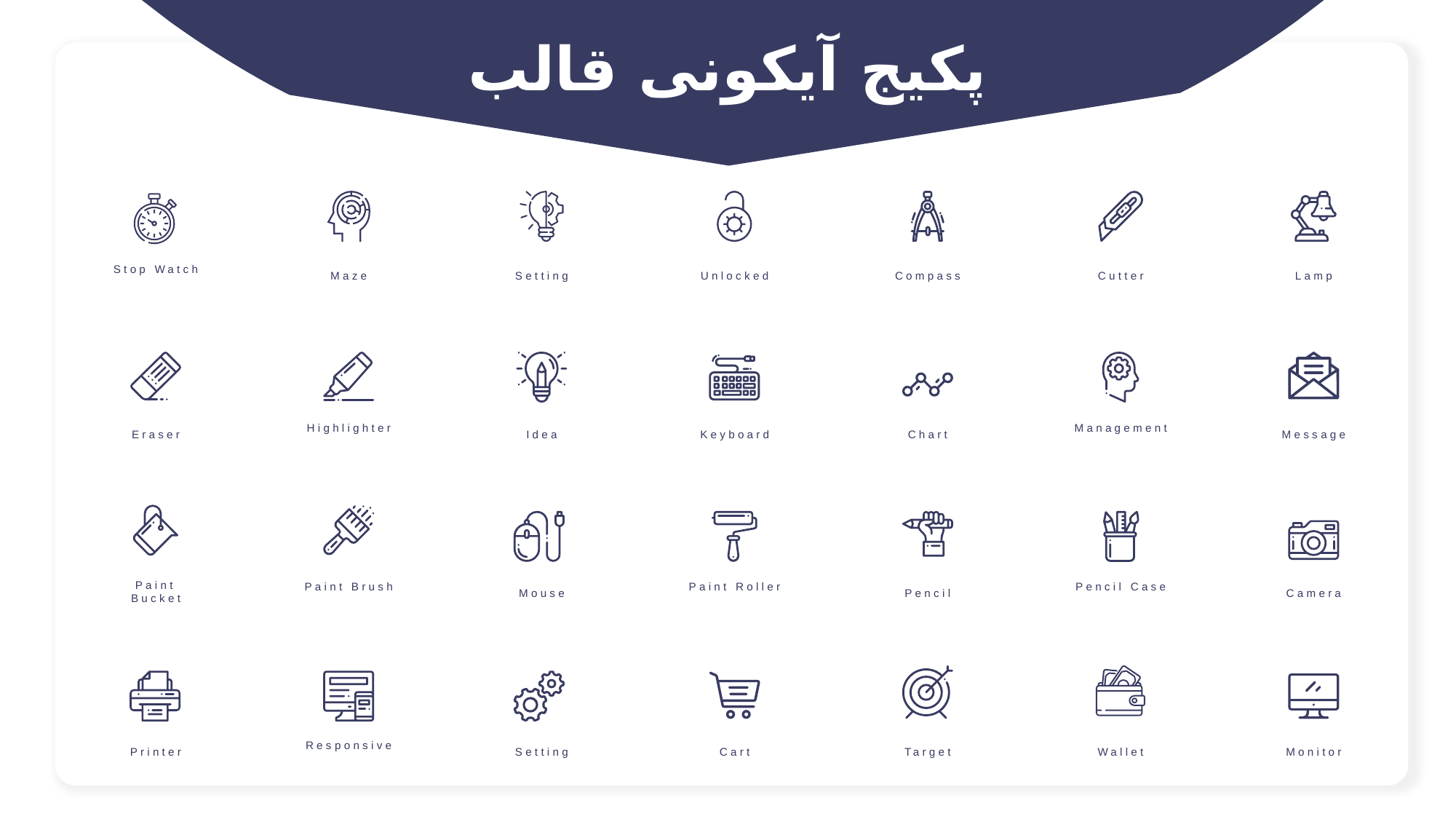

پکیج آیکونی قالب

Stop Watch
Maze
Setting
Unlocked
Compass
Cutter
Lamp

Highlighter
Management
Eraser
Idea
Keyboard
Chart
Message

Paint Bucket
Paint Brush
Paint Roller
Pencil Case
Mouse
Pencil
Camera

Responsive
Printer
Setting
Cart
Target
Wallet
Monitor